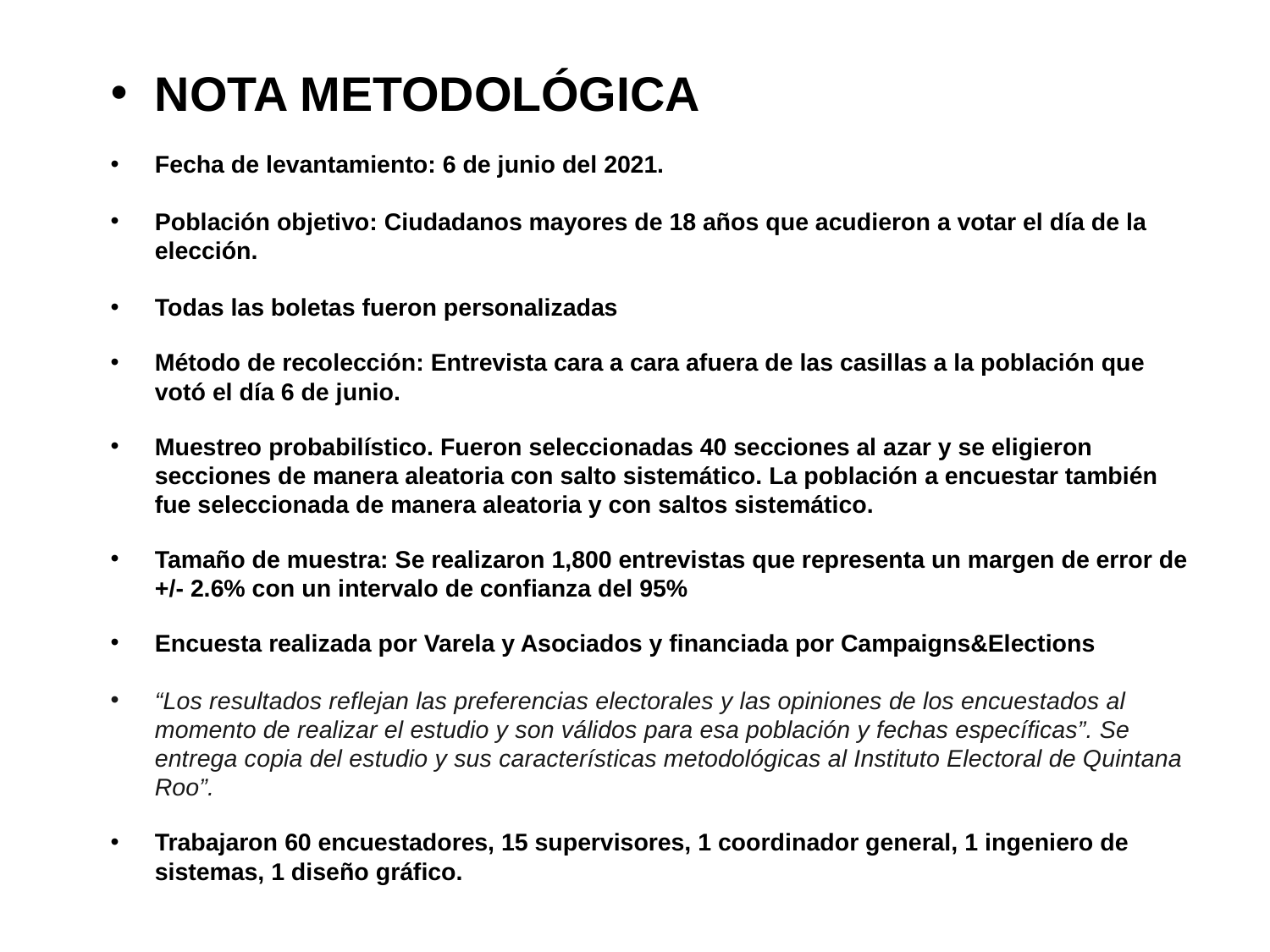

NOTA METODOLÓGICA

Fecha de levantamiento: 6 de junio del 2021.

Población objetivo: Ciudadanos mayores de 18 años que acudieron a votar el día de la elección.

Todas las boletas fueron personalizadas

Método de recolección: Entrevista cara a cara afuera de las casillas a la población que votó el día 6 de junio.

Muestreo probabilístico. Fueron seleccionadas 40 secciones al azar y se eligieron secciones de manera aleatoria con salto sistemático. La población a encuestar también fue seleccionada de manera aleatoria y con saltos sistemático.

Tamaño de muestra: Se realizaron 1,800 entrevistas que representa un margen de error de +/- 2.6% con un intervalo de confianza del 95%

Encuesta realizada por Varela y Asociados y financiada por Campaigns&Elections

“Los resultados reflejan las preferencias electorales y las opiniones de los encuestados al momento de realizar el estudio y son válidos para esa población y fechas específicas”. Se entrega copia del estudio y sus características metodológicas al Instituto Electoral de Quintana Roo”.

Trabajaron 60 encuestadores, 15 supervisores, 1 coordinador general, 1 ingeniero de sistemas, 1 diseño gráfico.